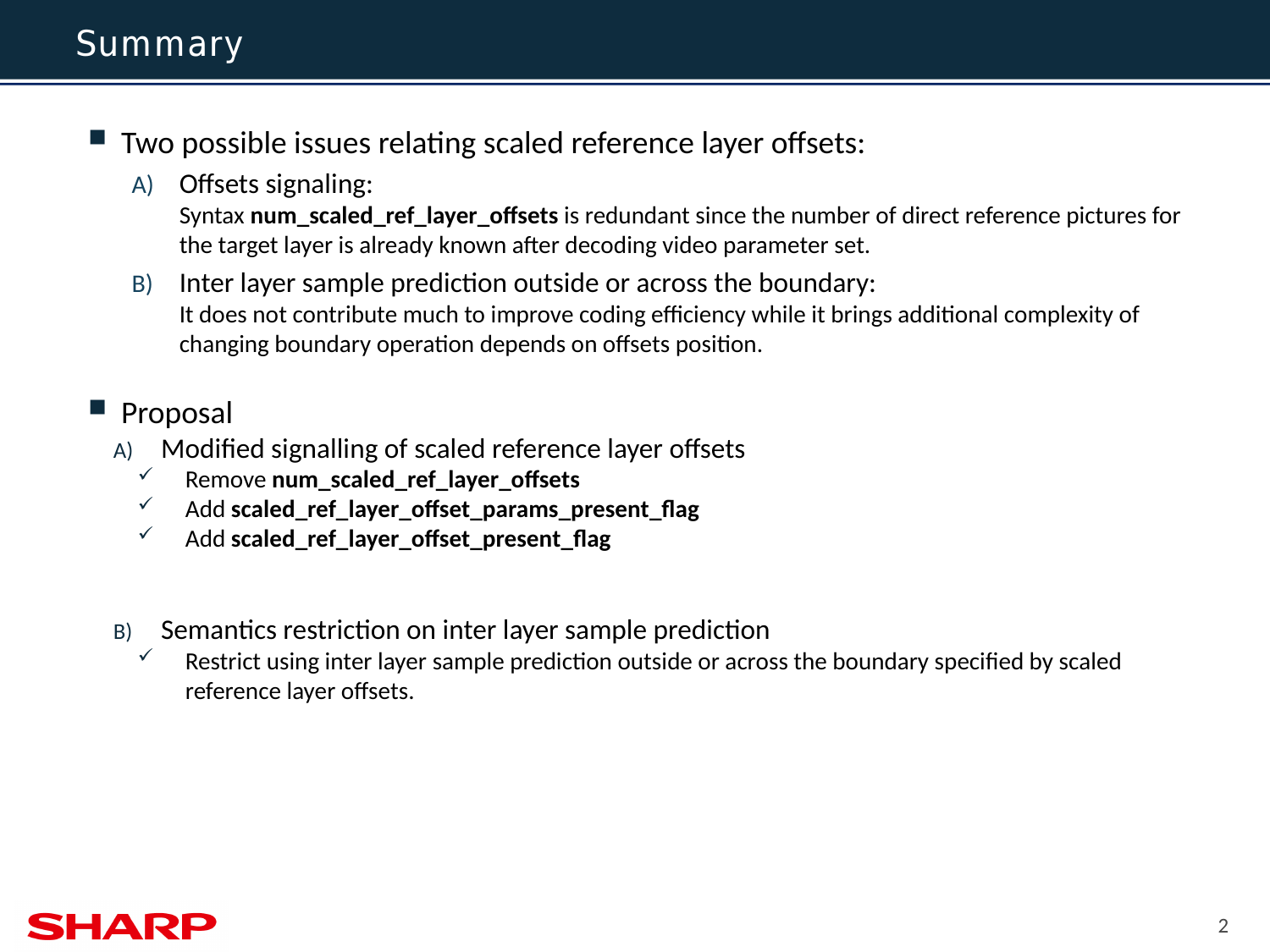

# Summary
Two possible issues relating scaled reference layer offsets:
Offsets signaling:
Syntax num_scaled_ref_layer_offsets is redundant since the number of direct reference pictures for the target layer is already known after decoding video parameter set.
Inter layer sample prediction outside or across the boundary:
It does not contribute much to improve coding efficiency while it brings additional complexity of changing boundary operation depends on offsets position.

Proposal
Modified signalling of scaled reference layer offsets
Remove num_scaled_ref_layer_offsets
Add scaled_ref_layer_offset_params_present_flag
Add scaled_ref_layer_offset_present_flag

Semantics restriction on inter layer sample prediction
Restrict using inter layer sample prediction outside or across the boundary specified by scaled reference layer offsets.
2